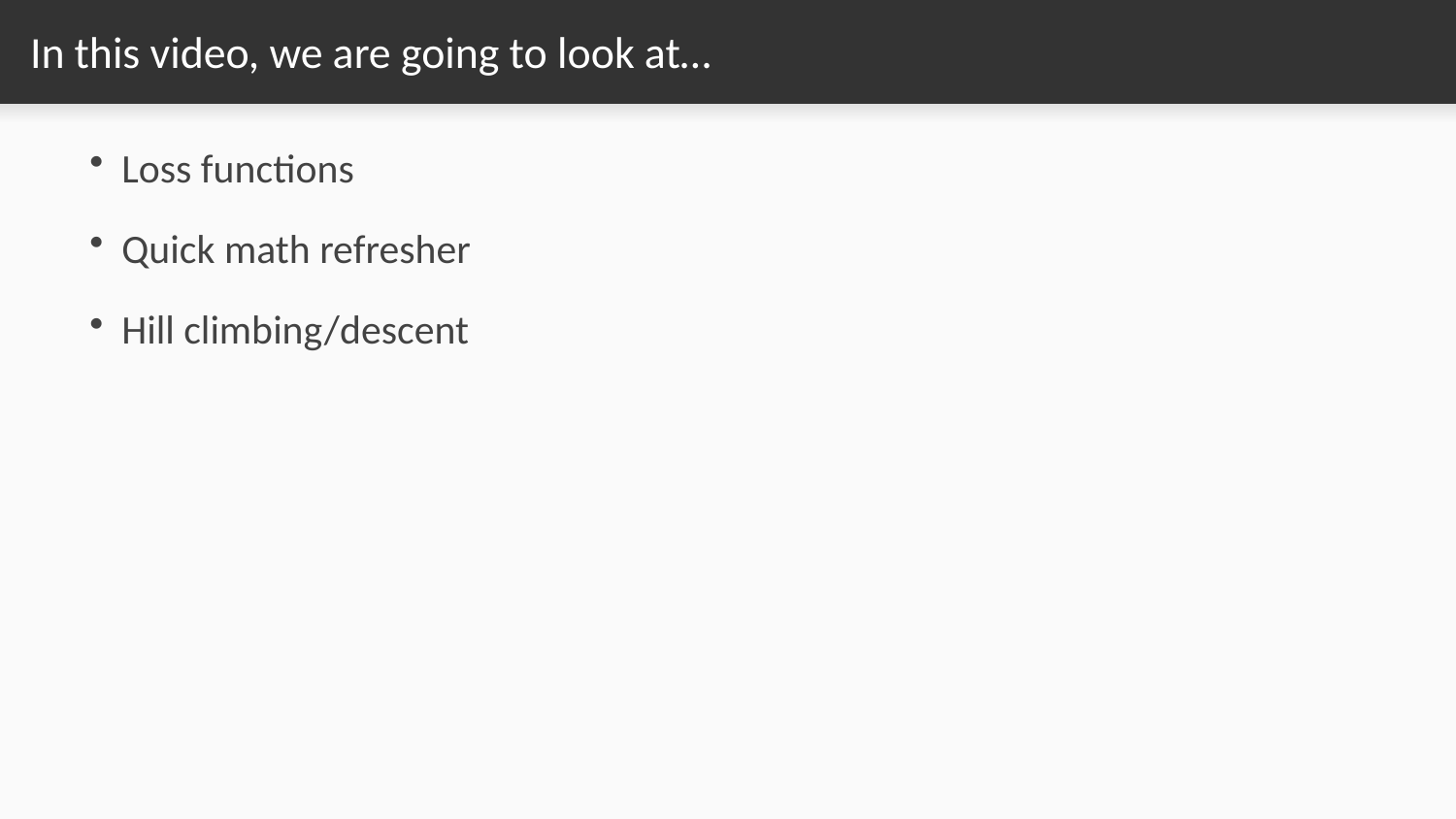

# In this video, we are going to look at…
Loss functions
Quick math refresher
Hill climbing/descent